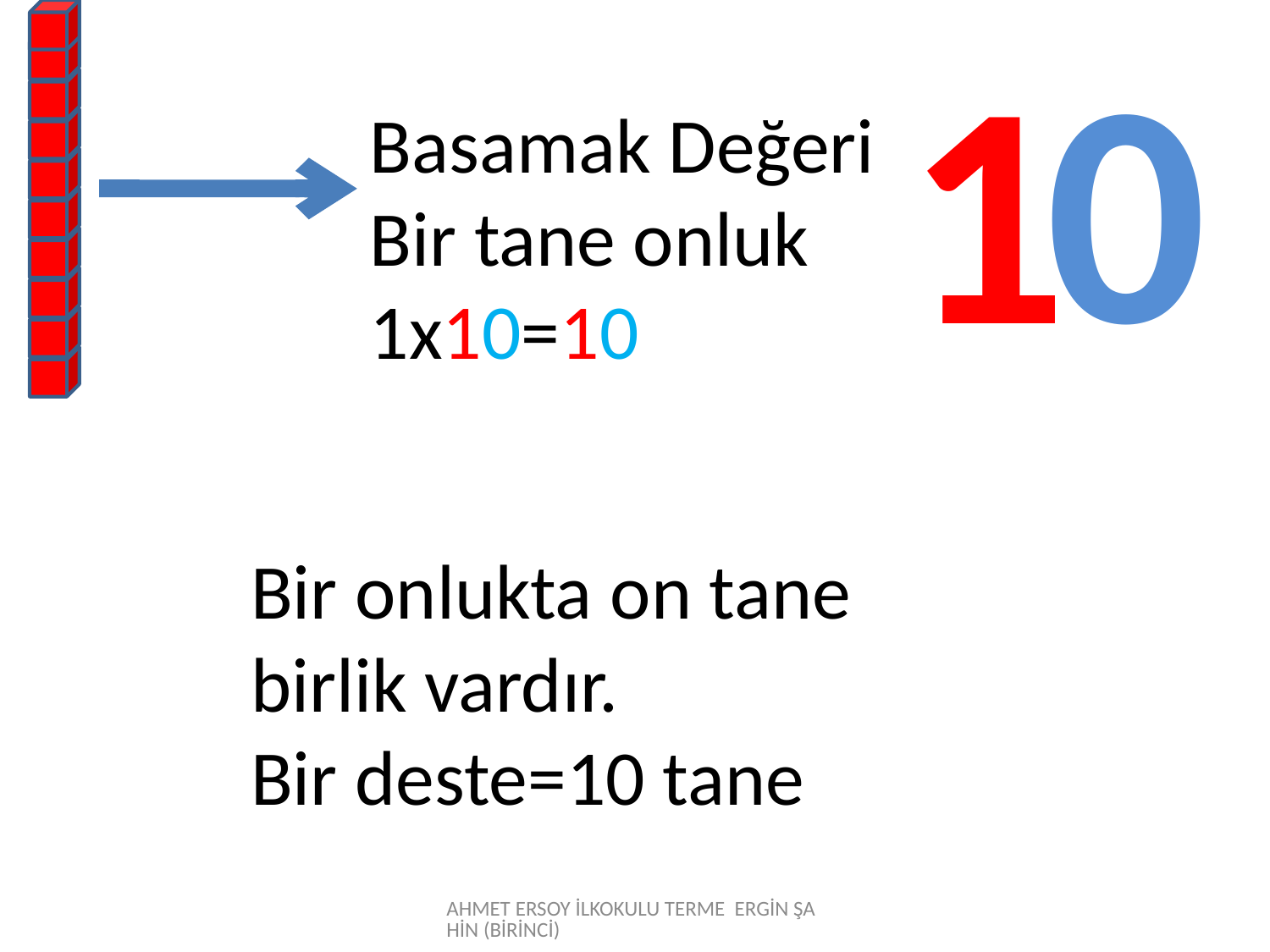

1
0
Basamak Değeri
Bir tane onluk
1x10=10

Bir onlukta on tane birlik vardır.
Bir deste=10 tane

AHMET ERSOY İLKOKULU TERME  ERGİN ŞAHİN (BİRİNCİ)